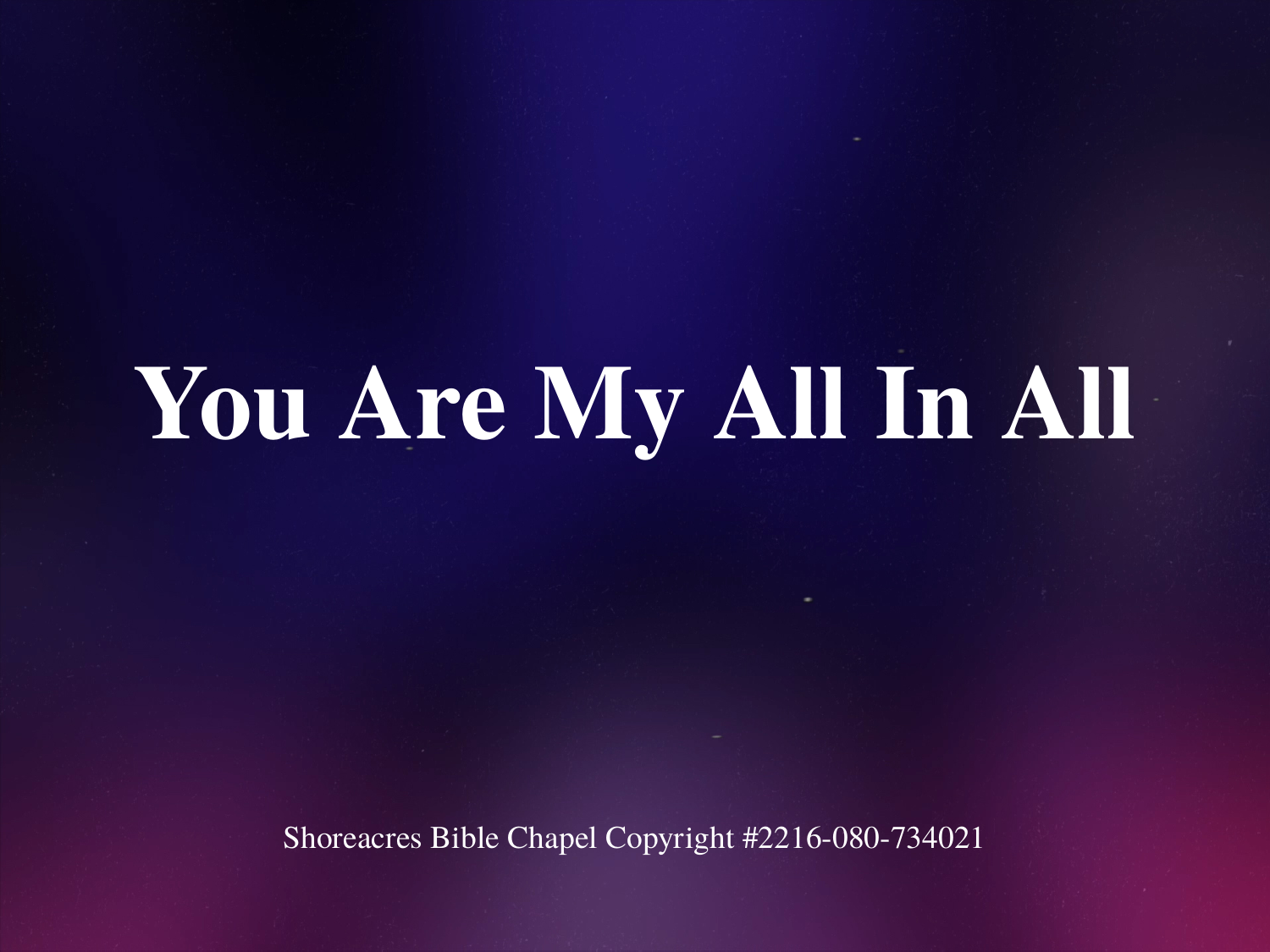

# You Are My All In All

Shoreacres Bible Chapel Copyright #2216-080-734021